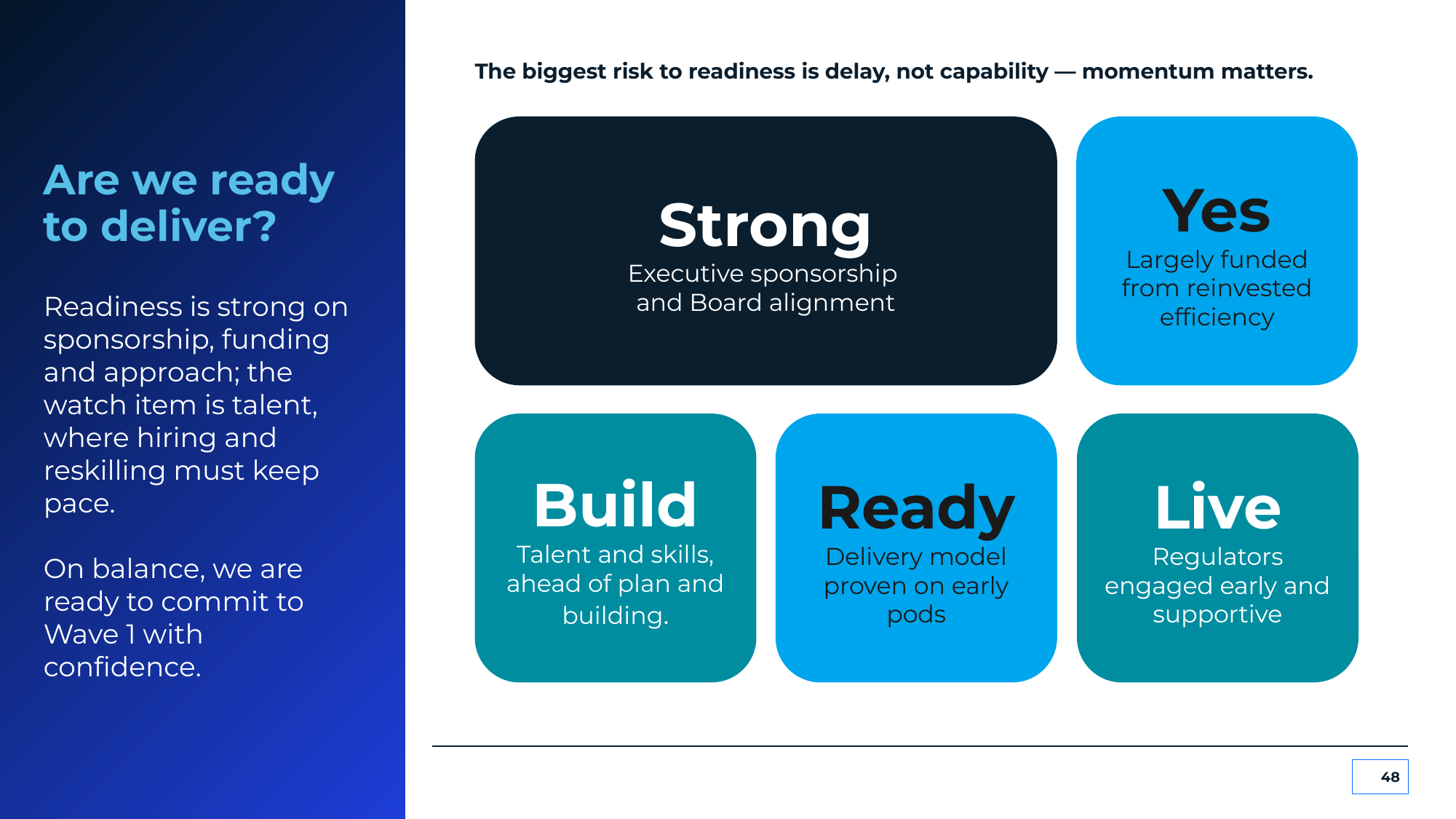

# Are we ready to deliver?
The biggest risk to readiness is delay, not capability — momentum matters.
Strong
Executive sponsorship
and Board alignment
Yes
Largely funded from reinvested efficiency
Readiness is strong on sponsorship, funding and approach; the watch item is talent, where hiring and reskilling must keep pace.

On balance, we are ready to commit to Wave 1 with confidence.
Build
Talent and skills, ahead of plan and building.
Ready
Delivery model proven on early pods
Live
Regulators engaged early and supportive
48